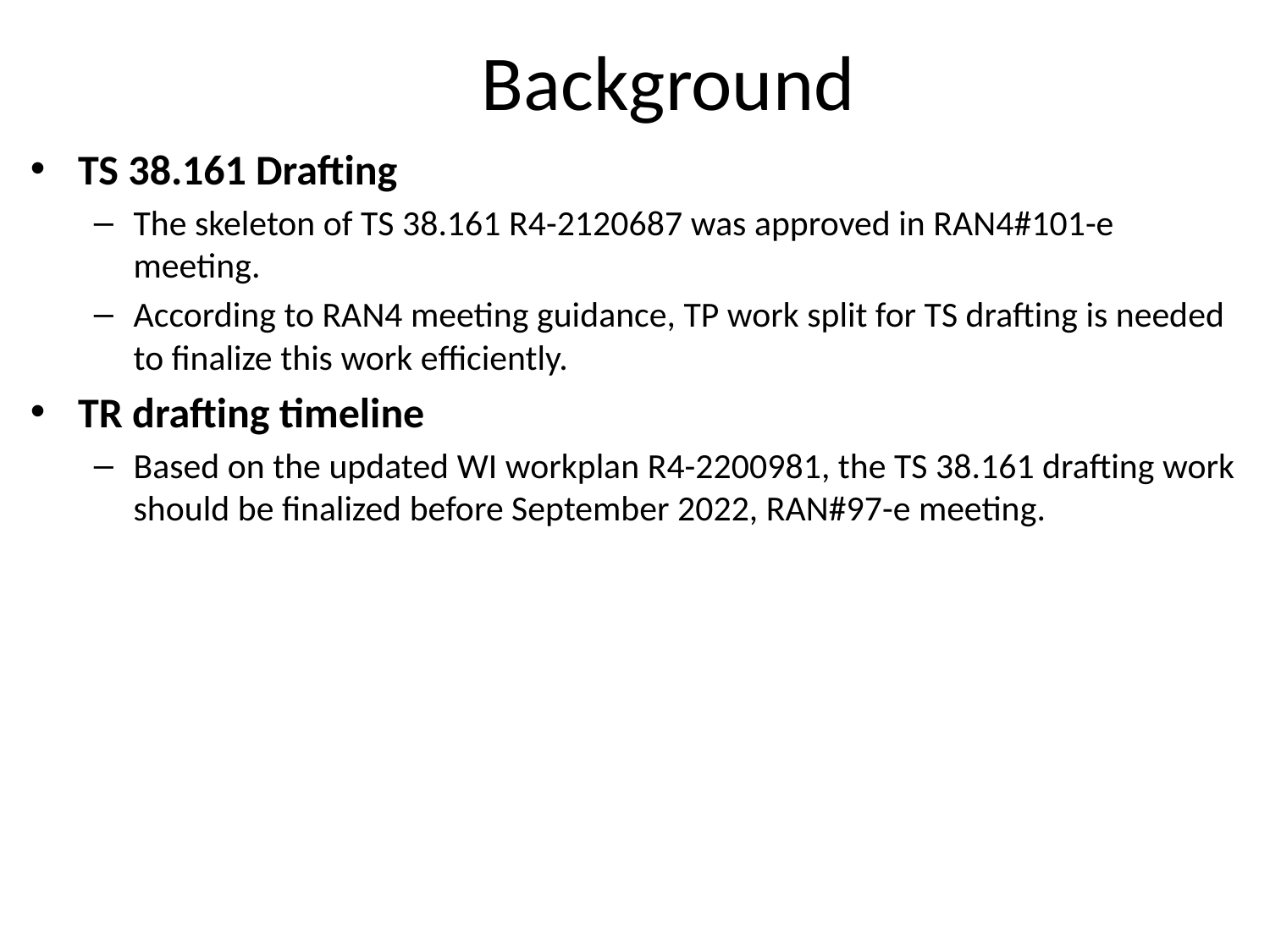

# Background
TS 38.161 Drafting
The skeleton of TS 38.161 R4-2120687 was approved in RAN4#101-e meeting.
According to RAN4 meeting guidance, TP work split for TS drafting is needed to finalize this work efficiently.
TR drafting timeline
Based on the updated WI workplan R4-2200981, the TS 38.161 drafting work should be finalized before September 2022, RAN#97-e meeting.